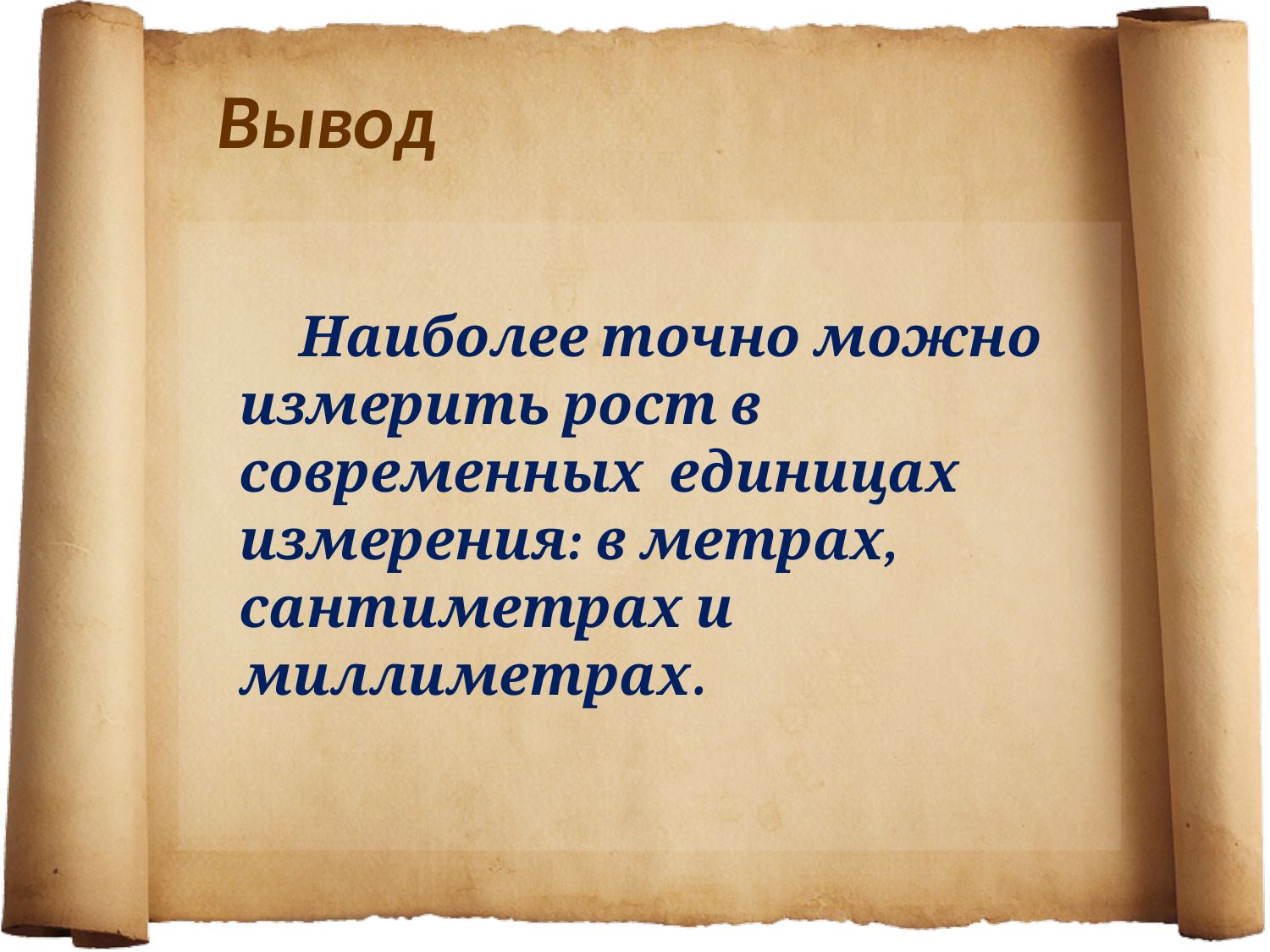

# Вывод

          Наиболее точно можно измерить рост в современных  единицах измерения: в метрах, сантиметрах и миллиметрах.